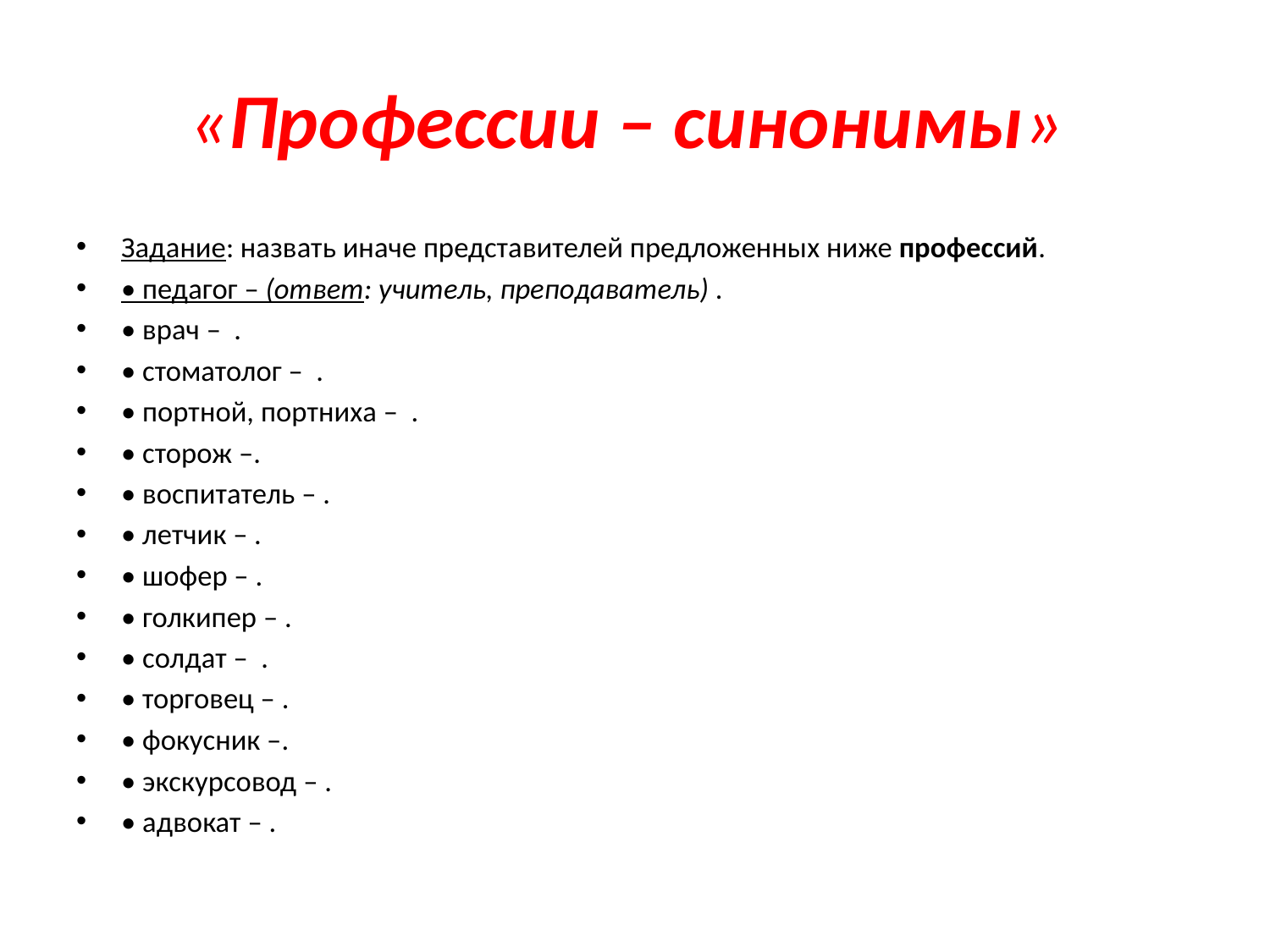

# «Профессии – синонимы»
Задание: назвать иначе представителей предложенных ниже профессий.
• педагог – (ответ: учитель, преподаватель) .
• врач –  .
• стоматолог –  .
• портной, портниха –  .
• сторож –.
• воспитатель – .
• летчик – .
• шофер – .
• голкипер – .
• солдат –  .
• торговец – .
• фокусник –.
• экскурсовод – .
• адвокат – .